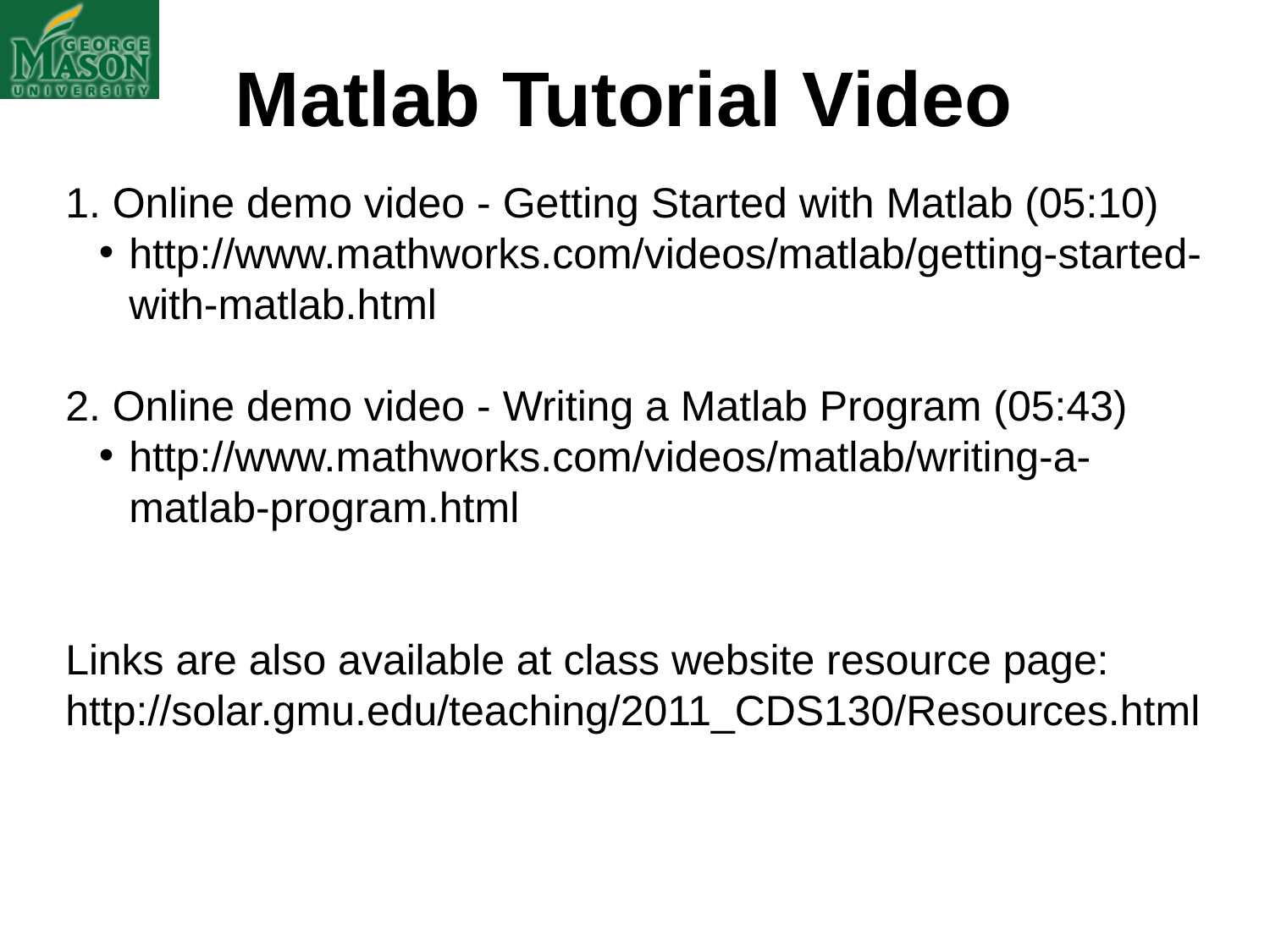

# Matlab Tutorial Video
1. Online demo video - Getting Started with Matlab (05:10)
http://www.mathworks.com/videos/matlab/getting-started-with-matlab.html

2. Online demo video - Writing a Matlab Program (05:43)
http://www.mathworks.com/videos/matlab/writing-a-matlab-program.html

Links are also available at class website resource page: http://solar.gmu.edu/teaching/2011_CDS130/Resources.html